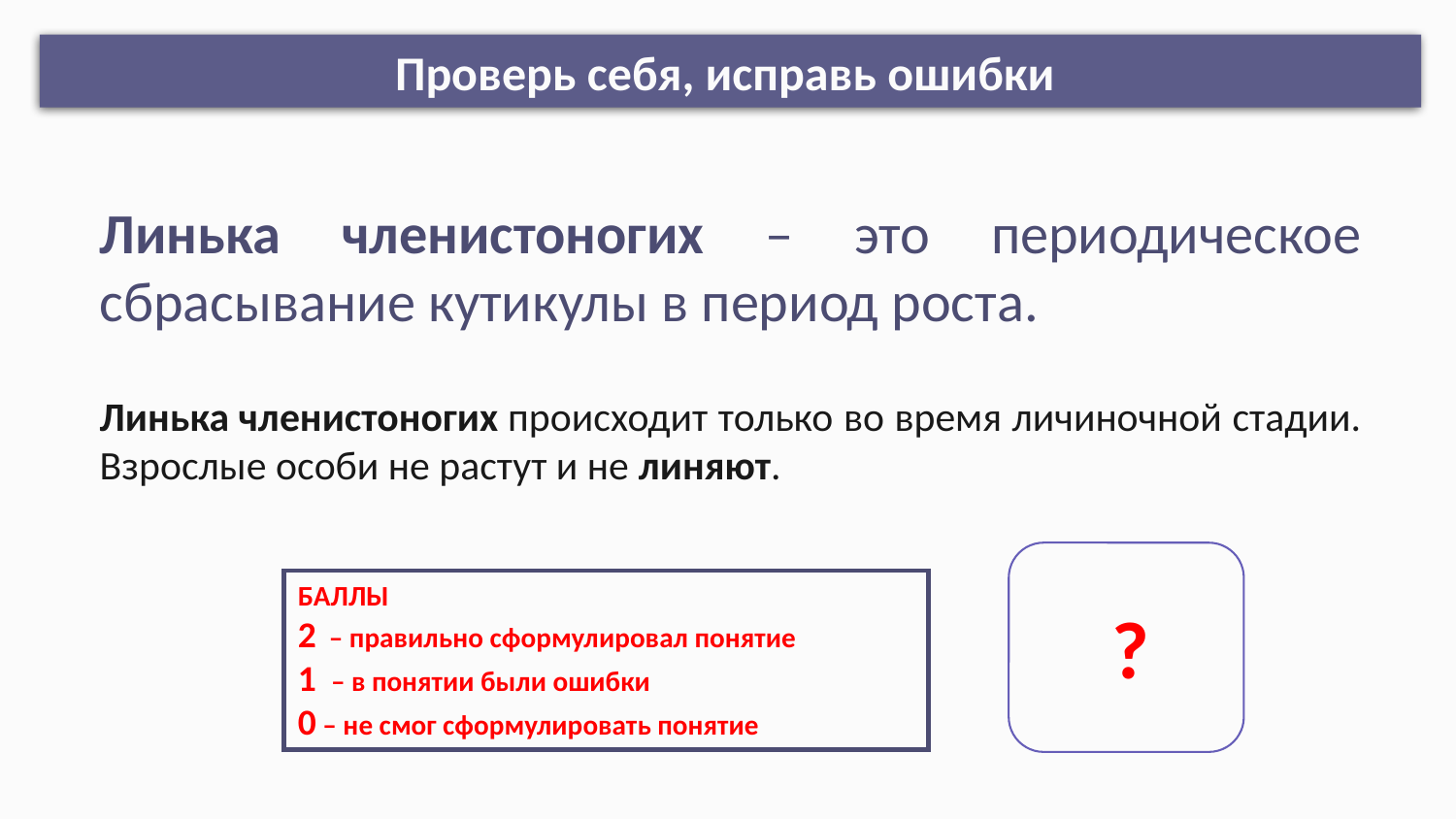

Проверь себя, исправь ошибки
Линька членистоногих – это периодическое сбрасывание кутикулы в период роста.

Линька членистоногих происходит только во время личиночной стадии. Взрослые особи не растут и не линяют.

БАЛЛЫ
2  – правильно сформулировал понятие
1  – в понятии были ошибки
0 – не смог сформулировать понятие
?